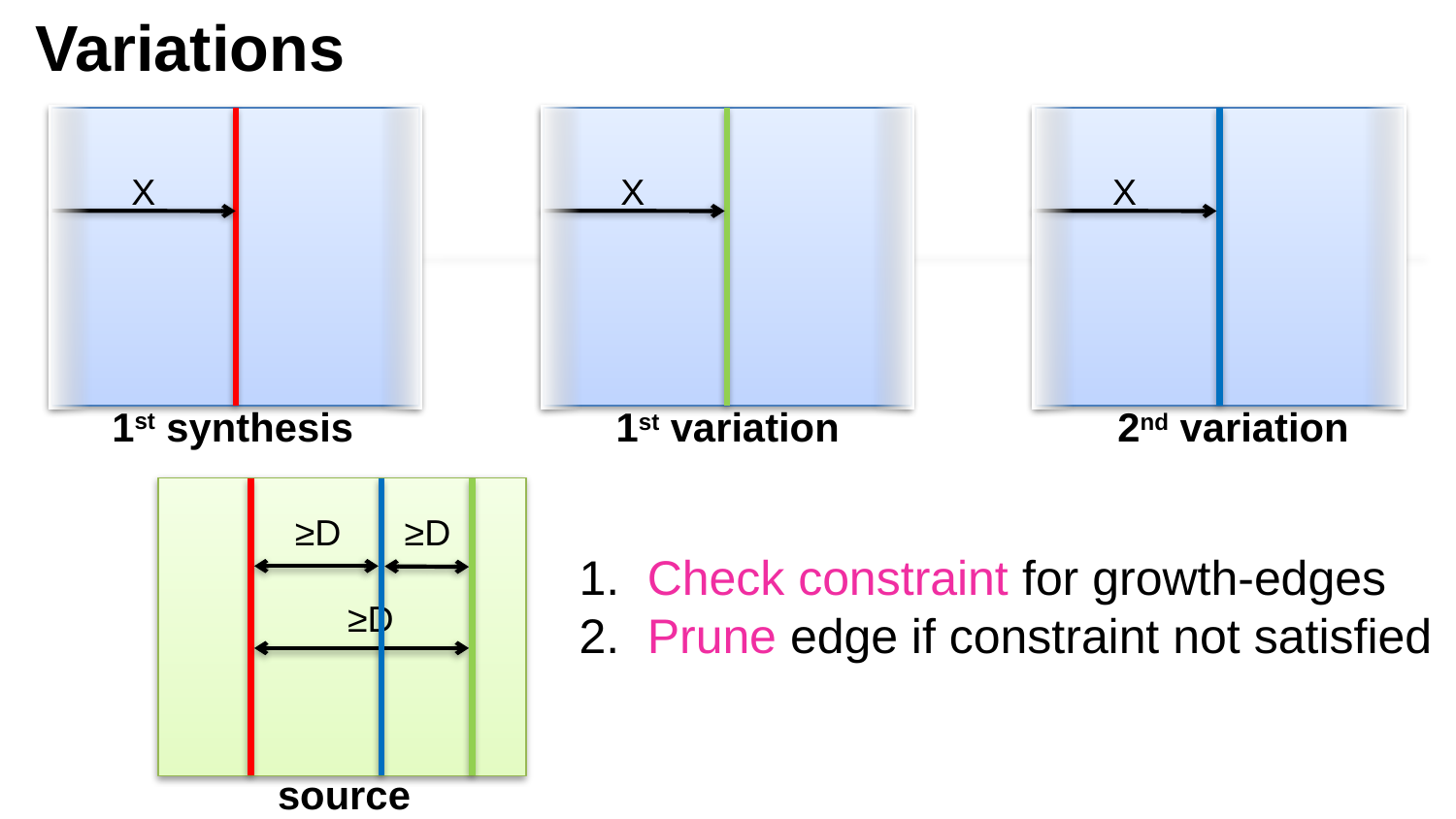

# Variations

X
1st variation

X
2nd variation

X
1st synthesis

≥D
≥D
 Check constraint for growth-edges
 Prune edge if constraint not satisfied
≥D
source